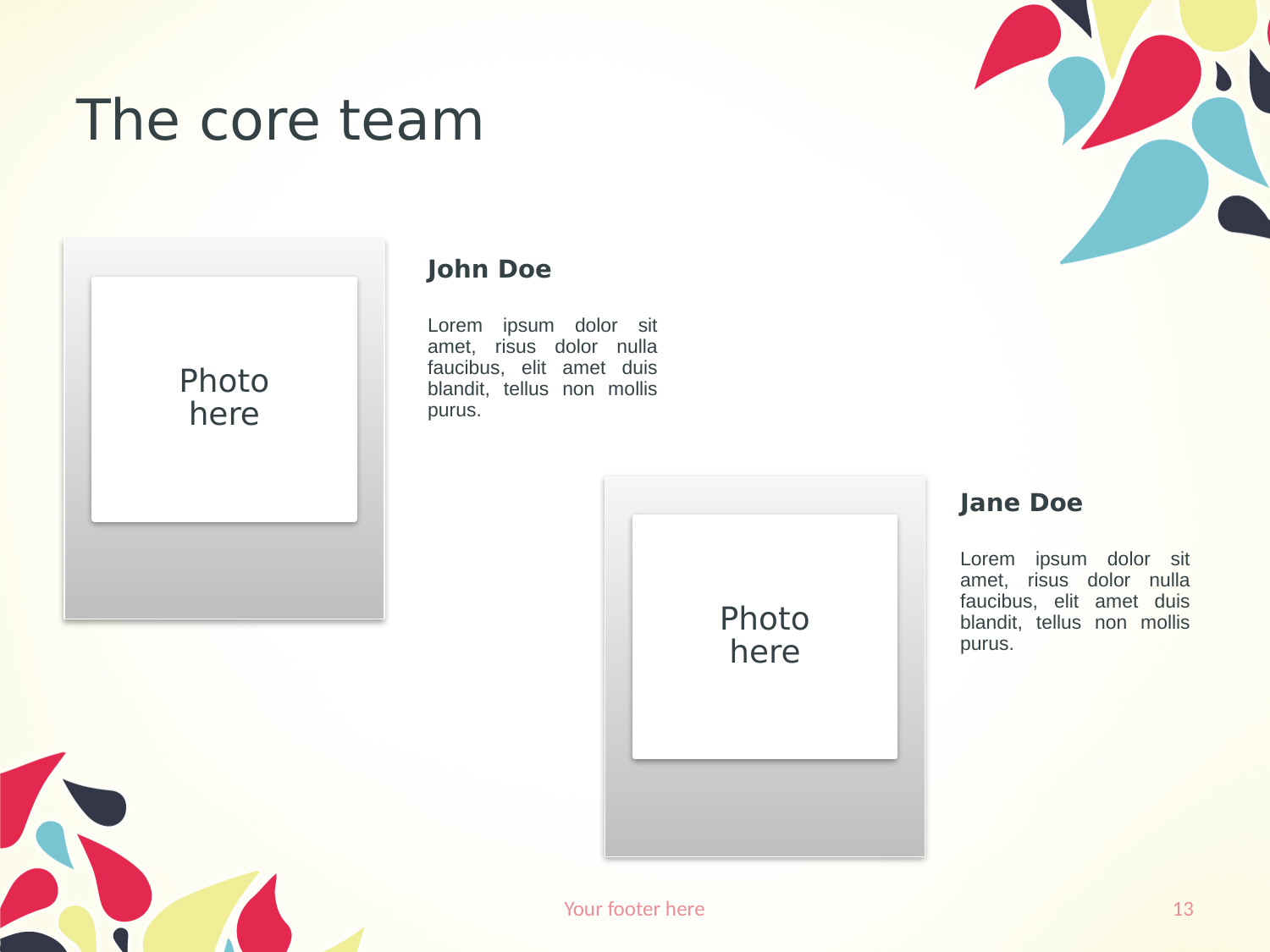

# The core team

Photo
here
John Doe
Lorem ipsum dolor sit amet, risus dolor nulla faucibus, elit amet duis blandit, tellus non mollis purus.

Photo
here
Jane Doe
Lorem ipsum dolor sit amet, risus dolor nulla faucibus, elit amet duis blandit, tellus non mollis purus.
Your footer here
13